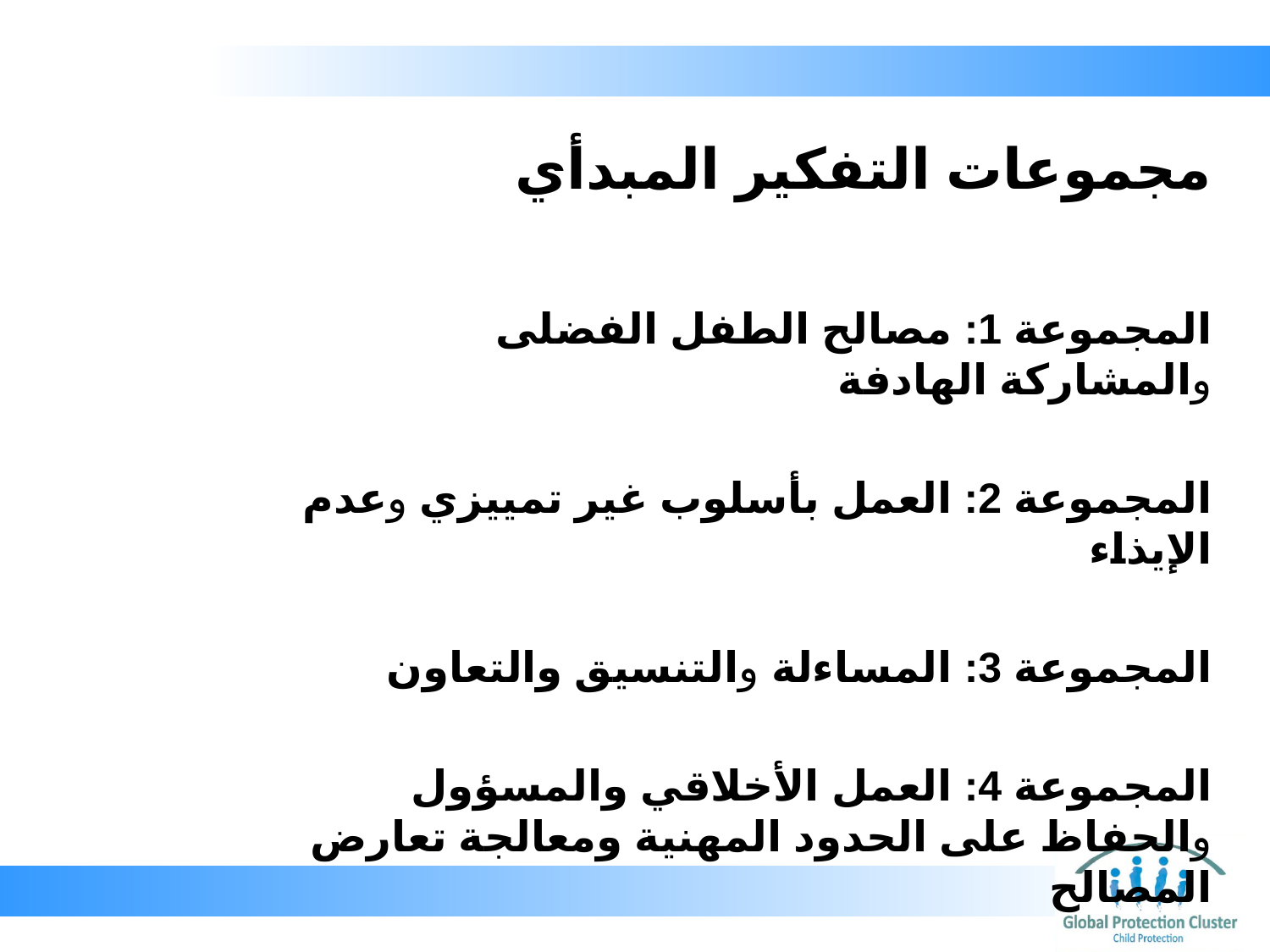

# مجموعات التفكير المبدأي

المجموعة 1: مصالح الطفل الفضلى والمشاركة الهادفة

المجموعة 2: العمل بأسلوب غير تمييزي وعدم الإيذاء

المجموعة 3: المساءلة والتنسيق والتعاون

المجموعة 4: العمل الأخلاقي والمسؤول والحفاظ على الحدود المهنية ومعالجة تعارض المصالح